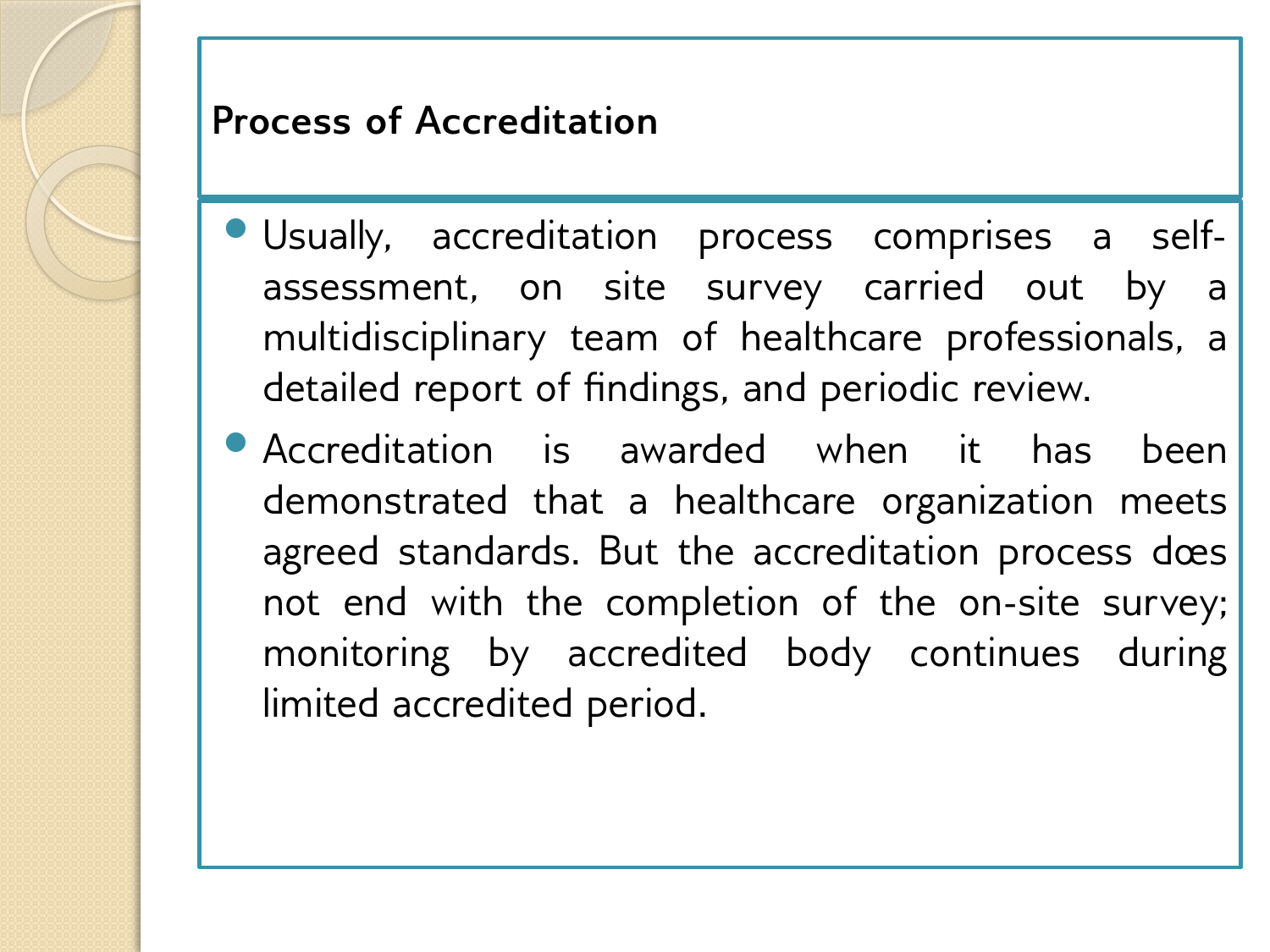

# Process of Accreditation
Usually, accreditation process comprises a self-assessment, on site survey carried out by a multidisciplinary team of healthcare professionals, a detailed report of findings, and periodic review.
Accreditation is awarded when it has been demonstrated that a healthcare organization meets agreed standards. But the accreditation process does not end with the completion of the on-site survey; monitoring by accredited body continues during limited accredited period.